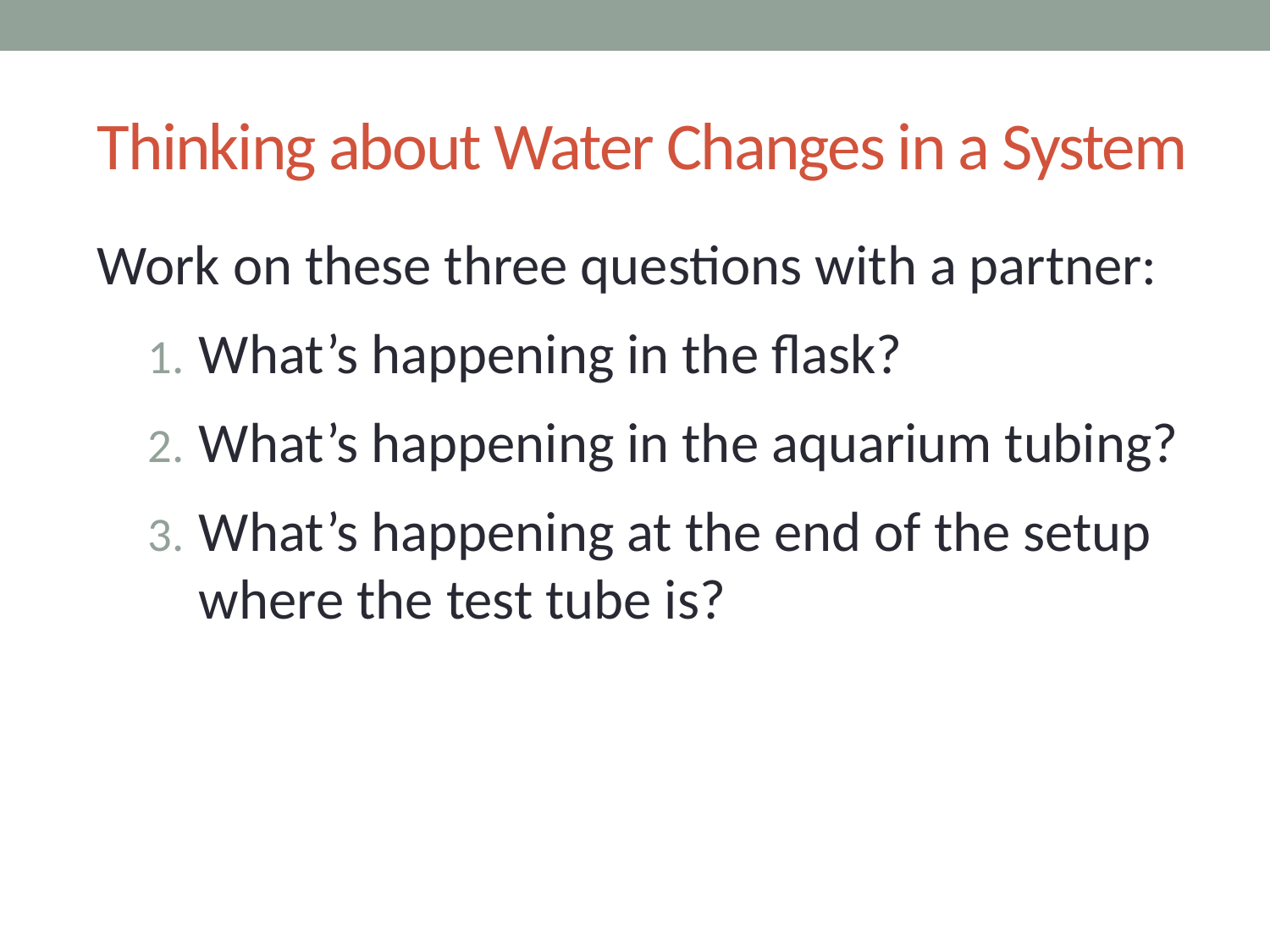

# Thinking about Water Changes in a System
Work on these three questions with a partner:
What’s happening in the flask?
What’s happening in the aquarium tubing?
What’s happening at the end of the setup where the test tube is?